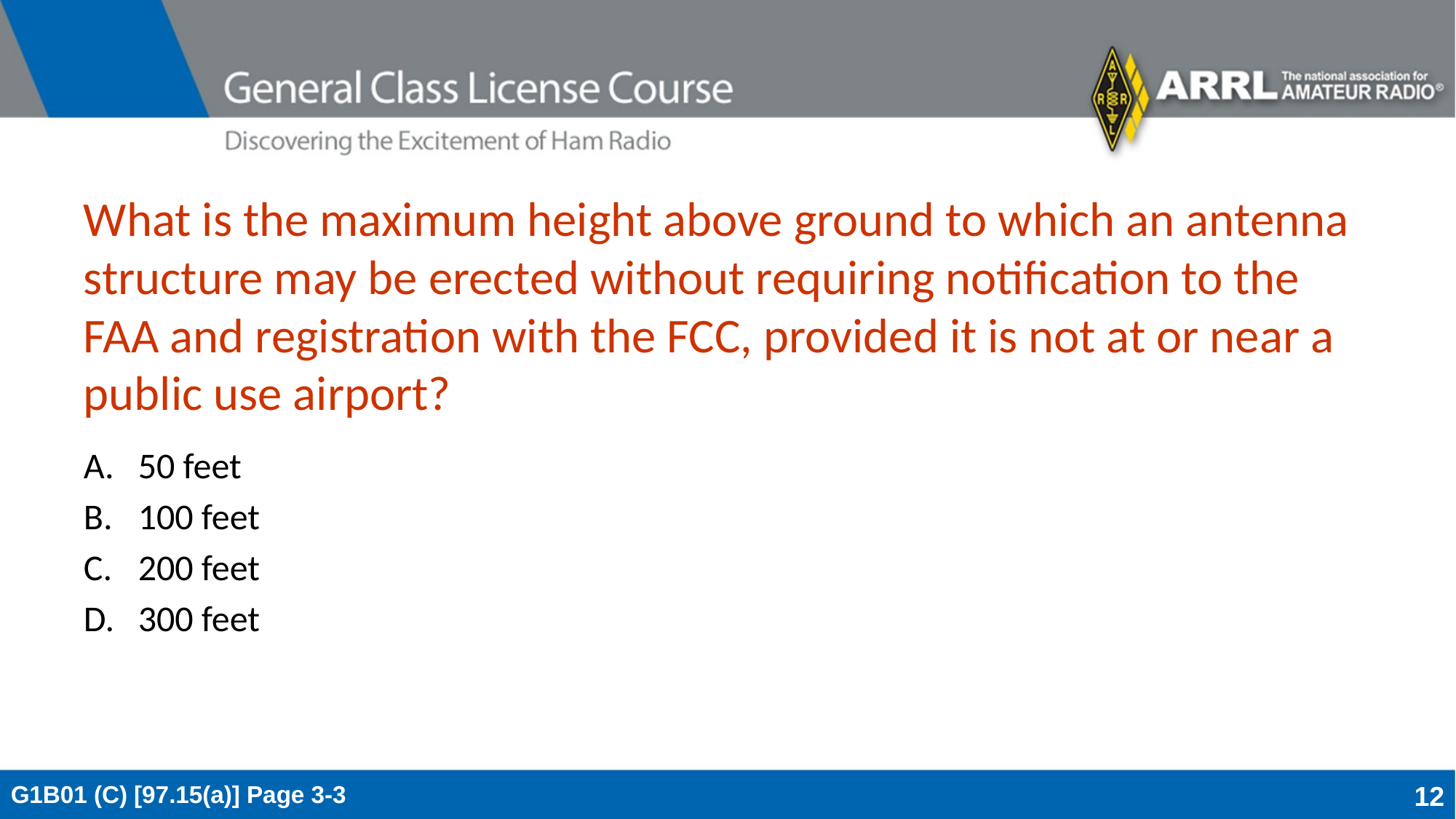

# What is the maximum height above ground to which an antenna structure may be erected without requiring notification to the FAA and registration with the FCC, provided it is not at or near a public use airport?
50 feet
100 feet
200 feet
300 feet
G1B01 (C) [97.15(a)] Page 3-3
12